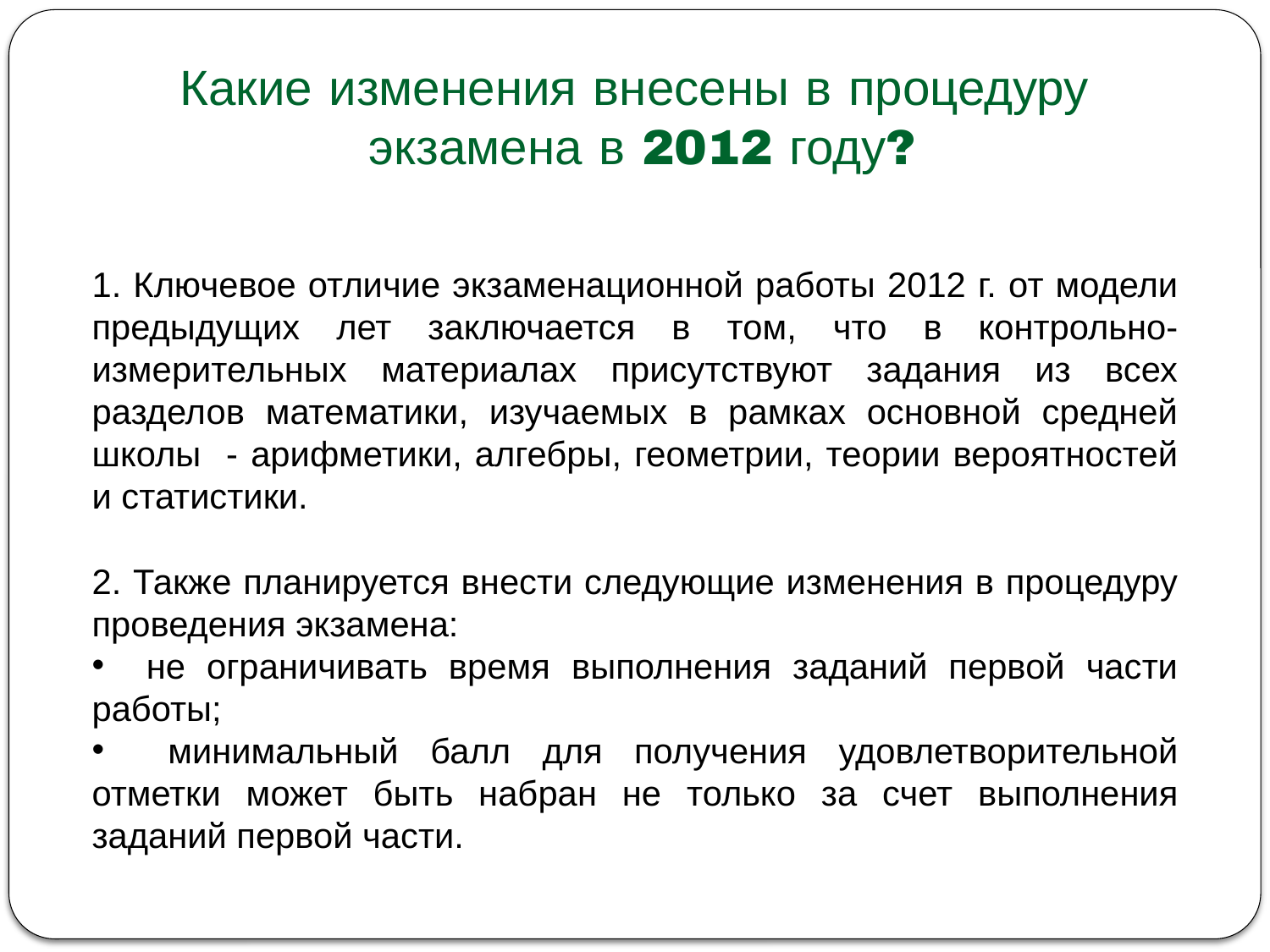

Какие изменения внесены в процедуру
экзамена в 2012 году?

1. Ключевое отличие экзаменационной работы 2012 г. от модели предыдущих лет заключается в том, что в контрольно-измерительных материалах присутствуют задания из всех разделов математики, изучаемых в рамках основной средней школы  - арифметики, алгебры, геометрии, теории вероятностей и статистики.

2. Также планируется внести следующие изменения в процедуру проведения экзамена:
  не ограничивать время выполнения заданий первой части работы;
  минимальный балл для получения удовлетворительной отметки может быть набран не только за счет выполнения заданий первой части.